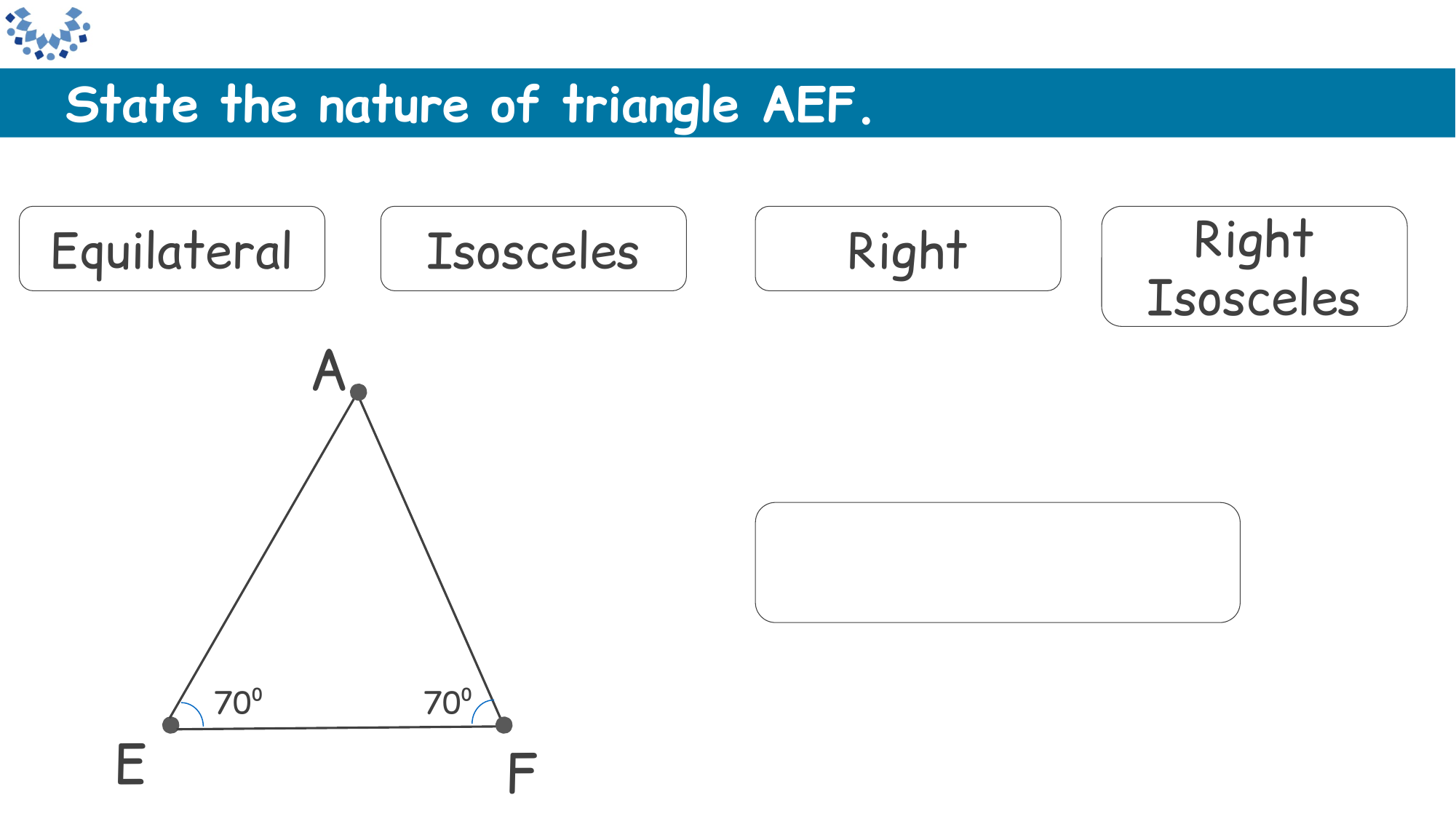

State the nature of triangle AEF.
Equilateral
Isosceles
Right
Right Isosceles
A

Isosceles
70⁰
70⁰

E
F